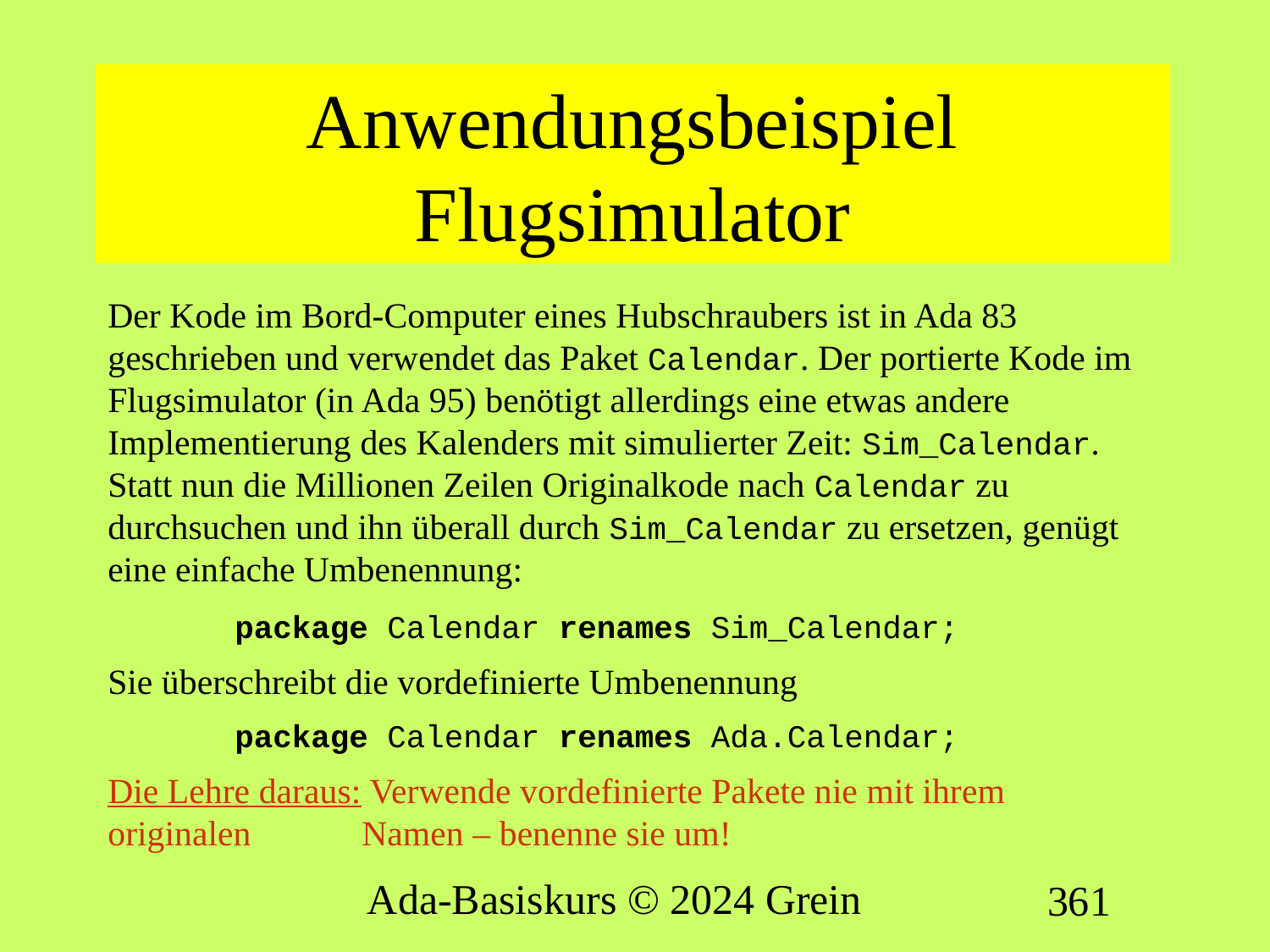

# Anwendungsbeispiel Flugsimulator
Der Kode im Bord-Computer eines Hubschraubers ist in Ada 83 geschrieben und verwendet das Paket Calendar. Der portierte Kode im Flugsimulator (in Ada 95) benötigt allerdings eine etwas andere Implementierung des Kalenders mit simulierter Zeit: Sim_Calendar. Statt nun die Millionen Zeilen Originalkode nach Calendar zu durchsuchen und ihn überall durch Sim_Calendar zu ersetzen, genügt eine einfache Umbenennung:
 	package Calendar renames Sim_Calendar;
Sie überschreibt die vordefinierte Umbenennung
	package Calendar renames Ada.Calendar;
Die Lehre daraus: Verwende vordefinierte Pakete nie mit ihrem originalen 	Namen – benenne sie um!
Ada-Basiskurs © 2024 Grein
361